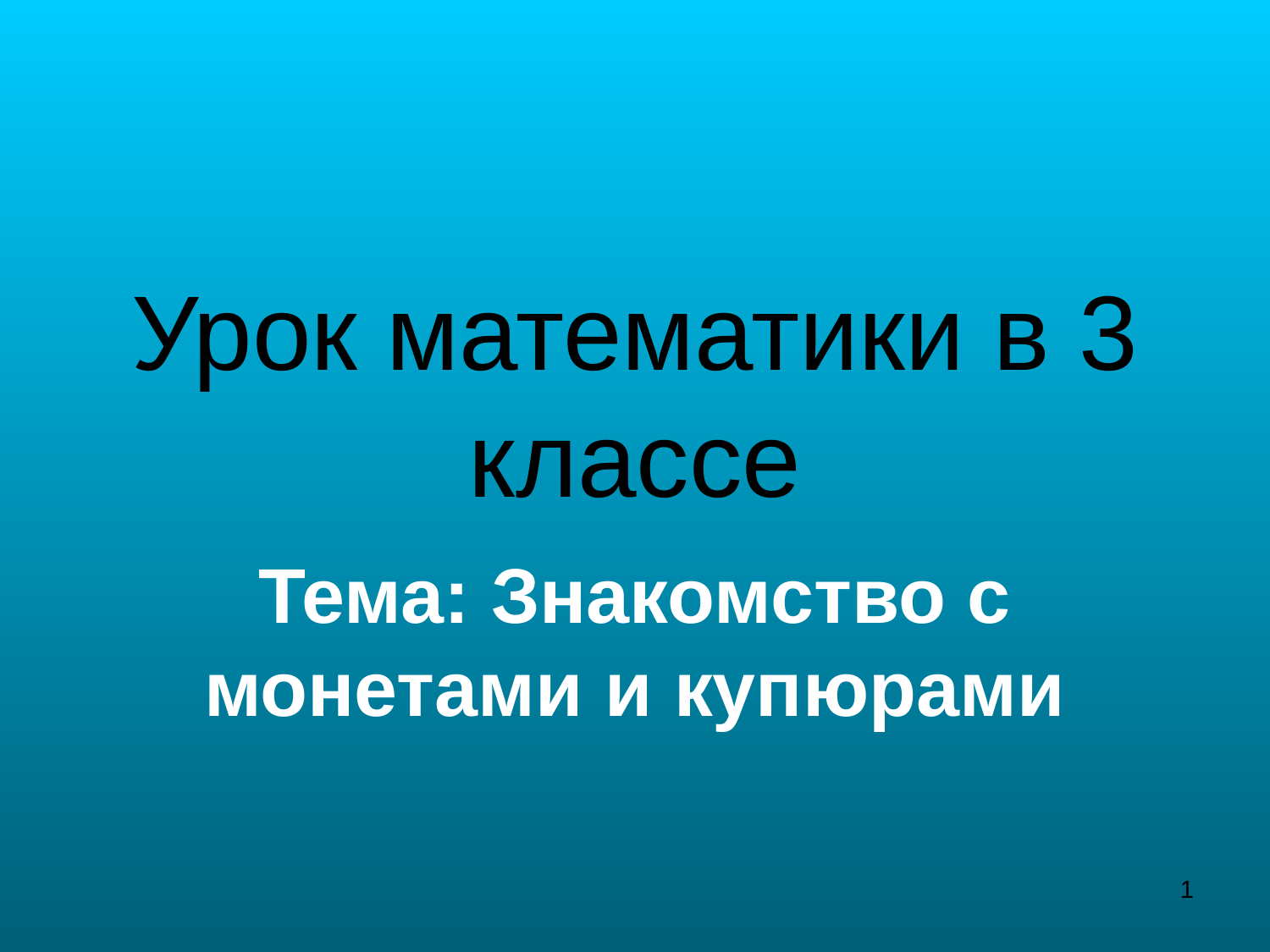

# Урок математики в 3 классе
Тема: Знакомство с монетами и купюрами
1